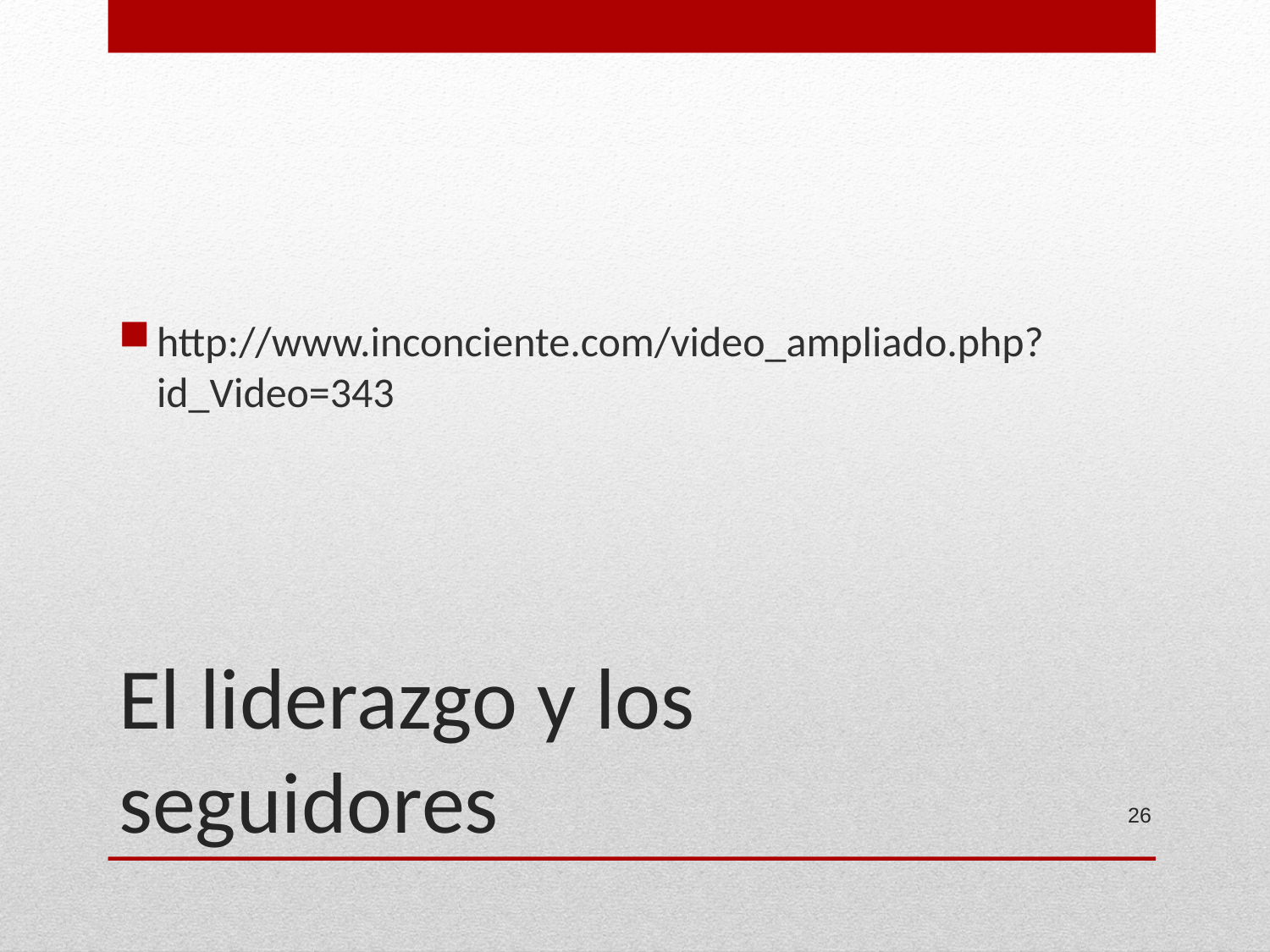

http://www.inconciente.com/video_ampliado.php?id_Video=343
# El liderazgo y los seguidores
26